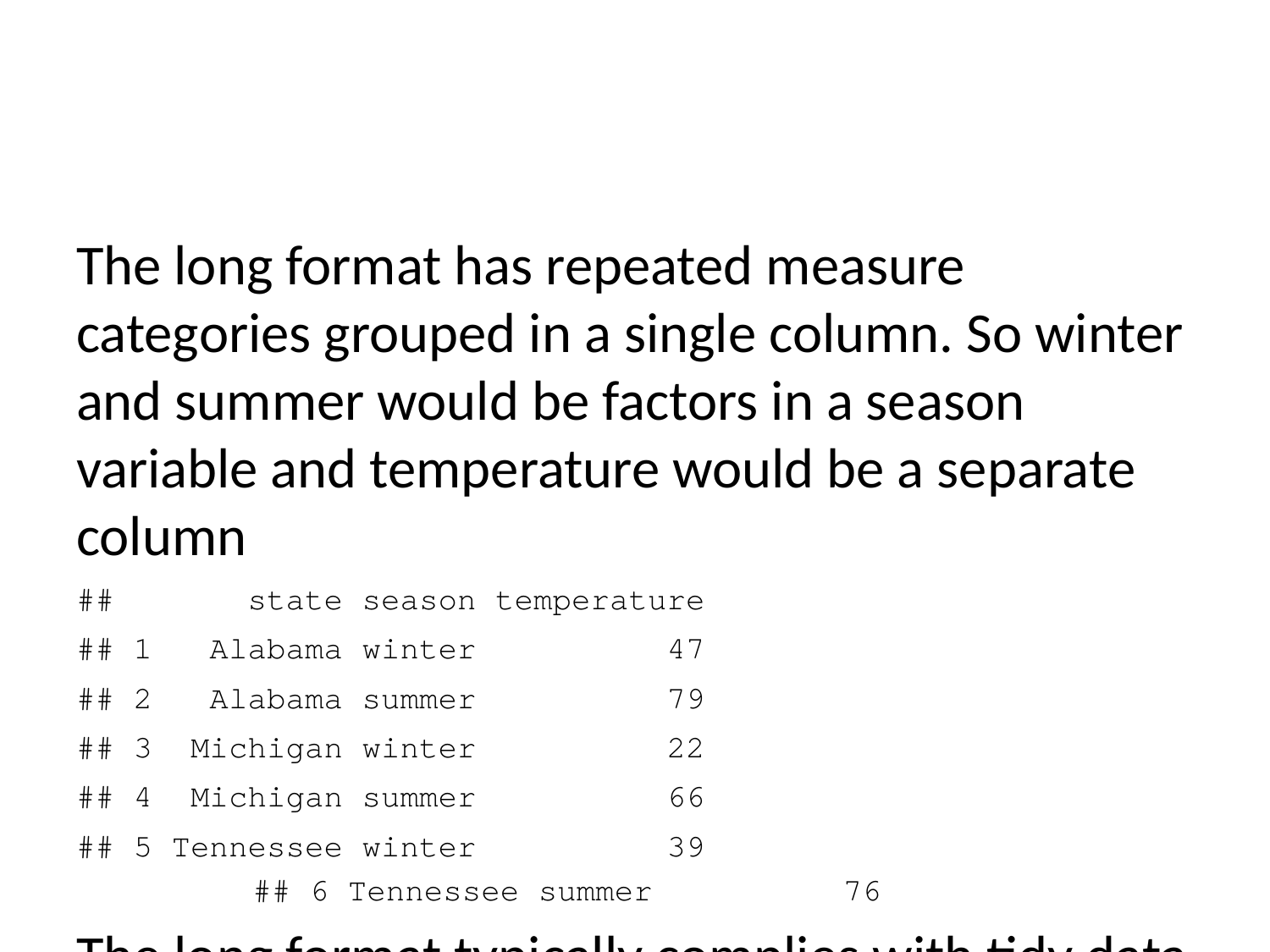

The long format has repeated measure categories grouped in a single column. So winter and summer would be factors in a season variable and temperature would be a separate column
##       state season temperature
## 1   Alabama winter          47
## 2   Alabama summer          79
## 3  Michigan winter          22
## 4  Michigan summer          66
## 5 Tennessee winter          39
## 6 Tennessee summer          76
The long format typically complies with tidy data standards as now there is a single observation of temperature described by season and state per row.